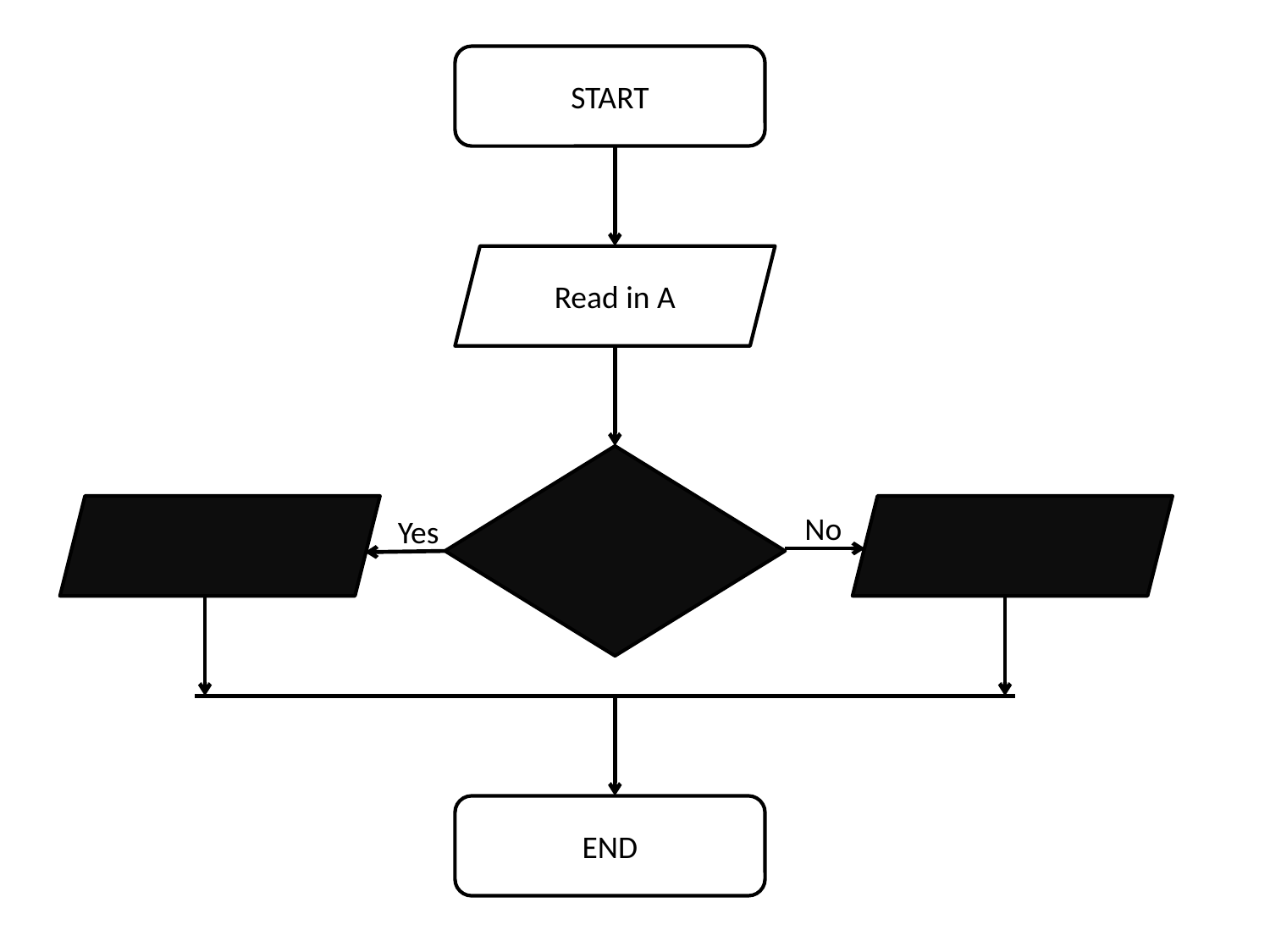

START
Read in A

No
Yes
END